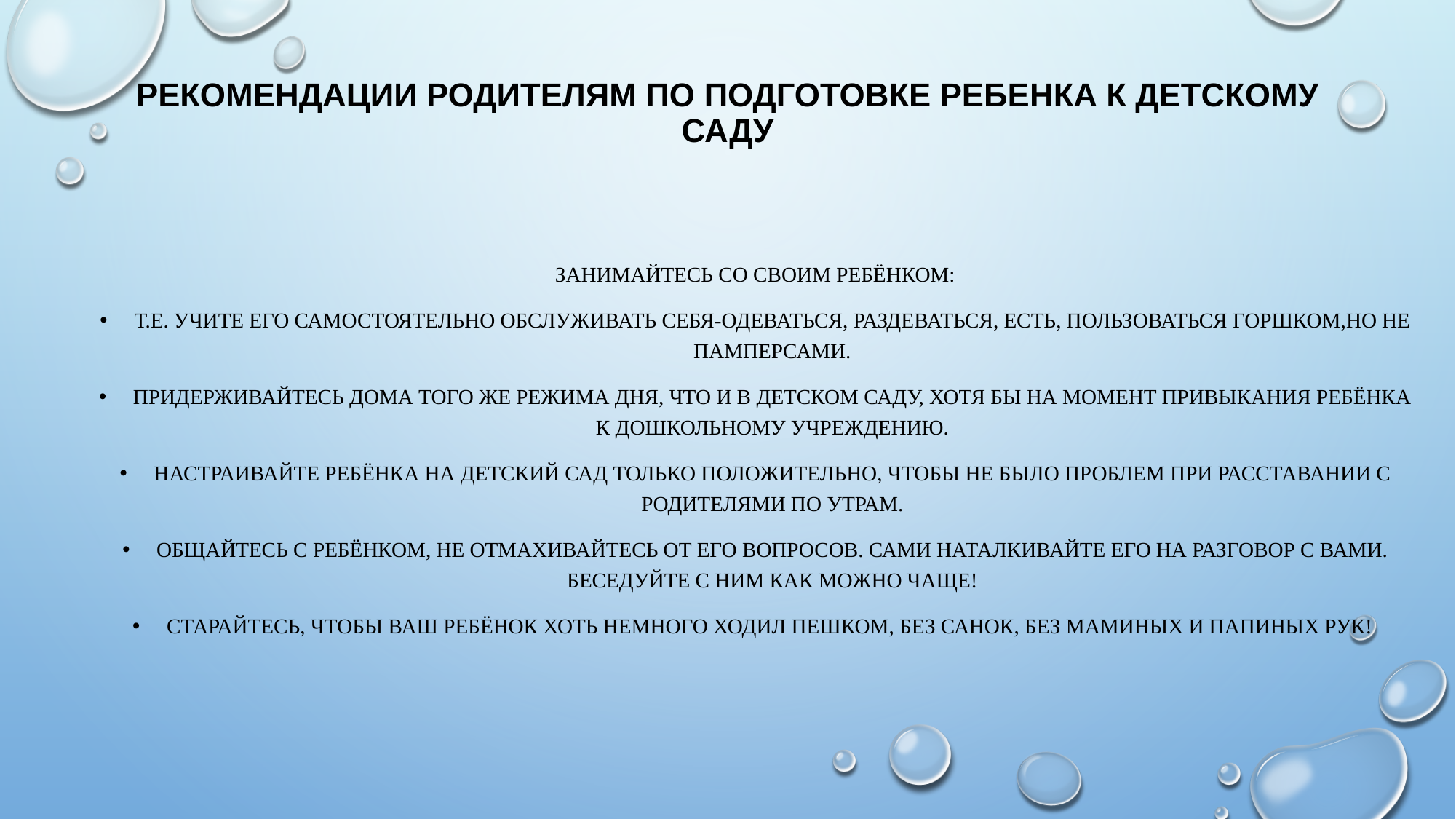

# Рекомендации родителям по подготовке ребенка к детскому саду
Занимайтесь со своим ребёнком:
т.е. учите его самостоятельно обслуживать себя-одеваться, раздеваться, есть, пользоваться горшком,но не памперсами.
Придерживайтесь дома того же режима дня, что и в детском саду, хотя бы на момент привыкания ребёнка к дошкольному учреждению.
Настраивайте ребёнка на детский сад только положительно, чтобы не было проблем при расставании с родителями по утрам.
Общайтесь с ребёнком, не отмахивайтесь от его вопросов. Сами наталкивайте его на разговор с вами. Беседуйте с ним как можно чаще!
Старайтесь, чтобы ваш ребёнок хоть немного ходил пешком, без санок, без маминых и папиных рук!